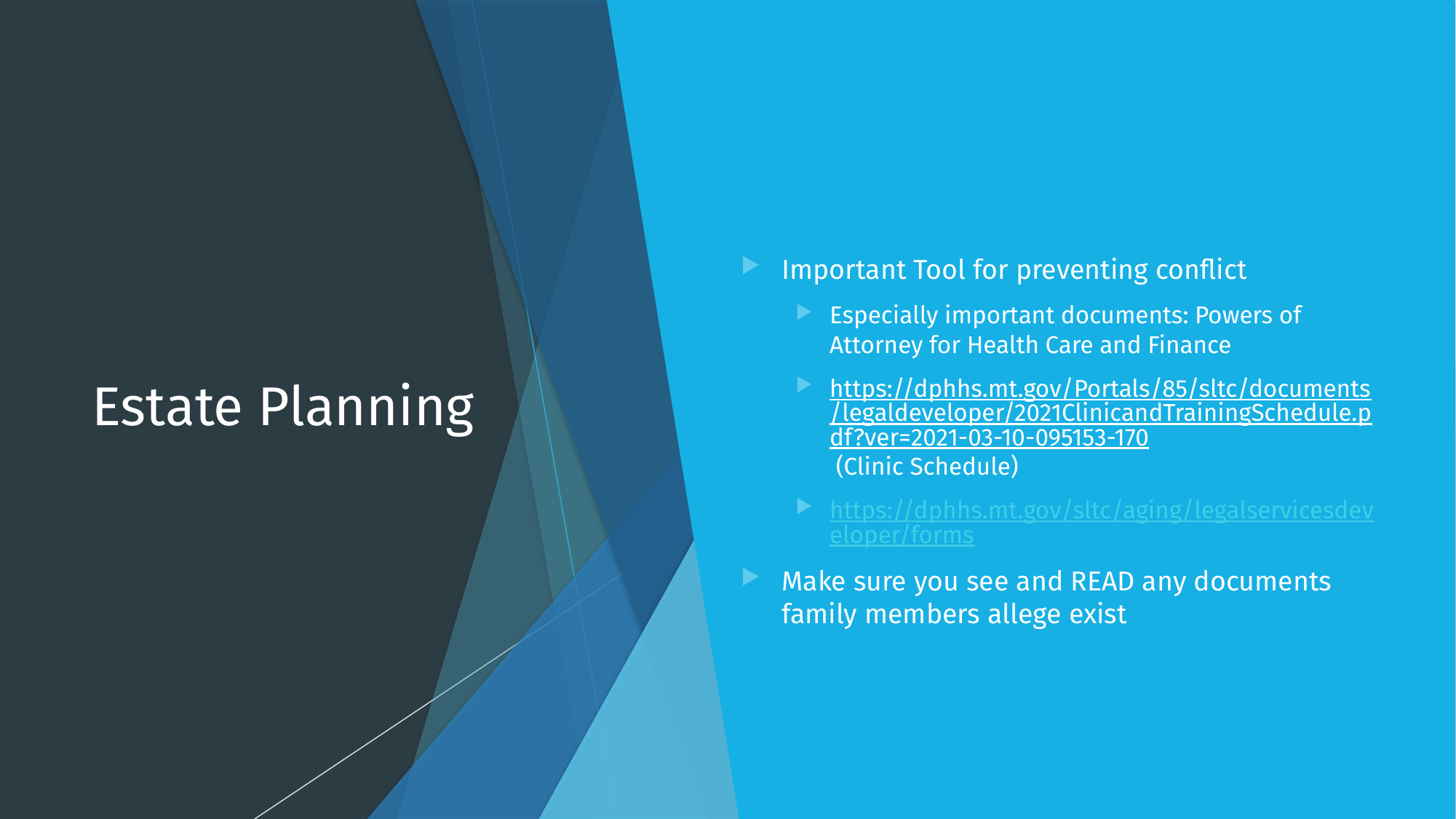

# Estate Planning
Important Tool for preventing conflict
Especially important documents: Powers of Attorney for Health Care and Finance
https://dphhs.mt.gov/Portals/85/sltc/documents/legaldeveloper/2021ClinicandTrainingSchedule.pdf?ver=2021-03-10-095153-170 (Clinic Schedule)
https://dphhs.mt.gov/sltc/aging/legalservicesdeveloper/forms
Make sure you see and READ any documents family members allege exist